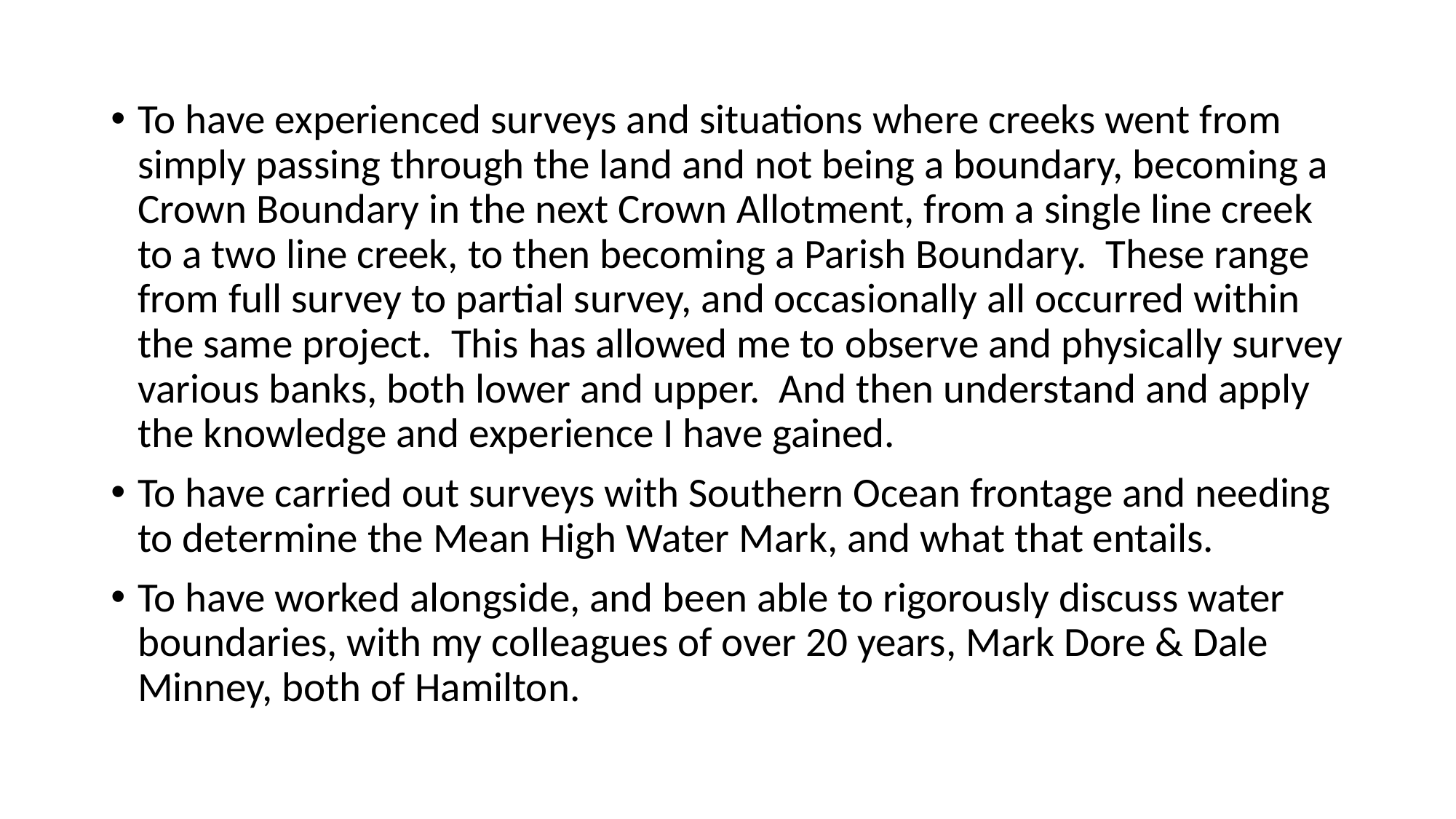

#
To have experienced surveys and situations where creeks went from simply passing through the land and not being a boundary, becoming a Crown Boundary in the next Crown Allotment, from a single line creek to a two line creek, to then becoming a Parish Boundary.  These range from full survey to partial survey, and occasionally all occurred within the same project.  This has allowed me to observe and physically survey various banks, both lower and upper.  And then understand and apply the knowledge and experience I have gained.
To have carried out surveys with Southern Ocean frontage and needing to determine the Mean High Water Mark, and what that entails.
To have worked alongside, and been able to rigorously discuss water boundaries, with my colleagues of over 20 years, Mark Dore & Dale Minney, both of Hamilton.